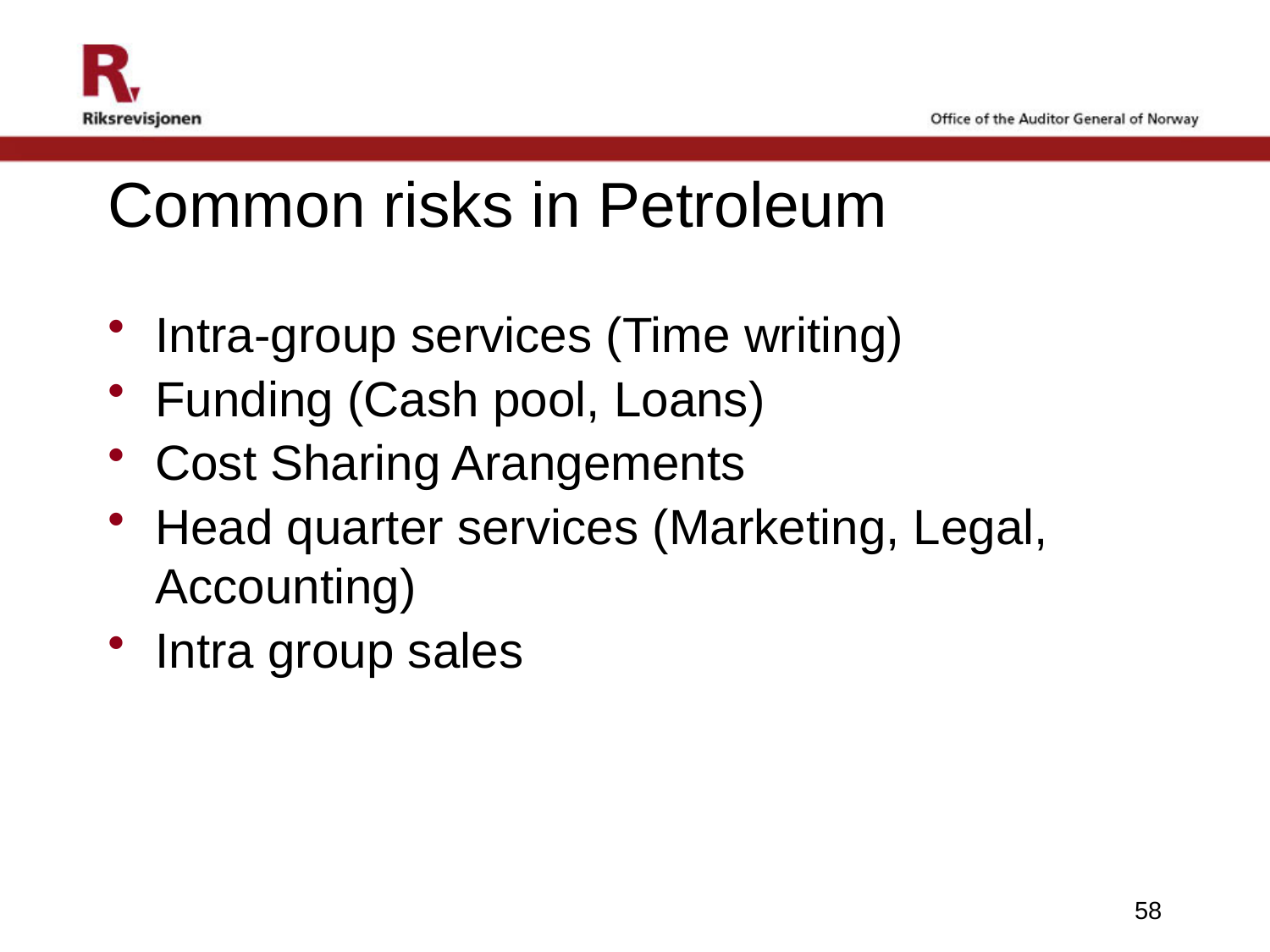

# Common risks in Petroleum
Intra-group services (Time writing)
Funding (Cash pool, Loans)
Cost Sharing Arangements
Head quarter services (Marketing, Legal, Accounting)
Intra group sales
58